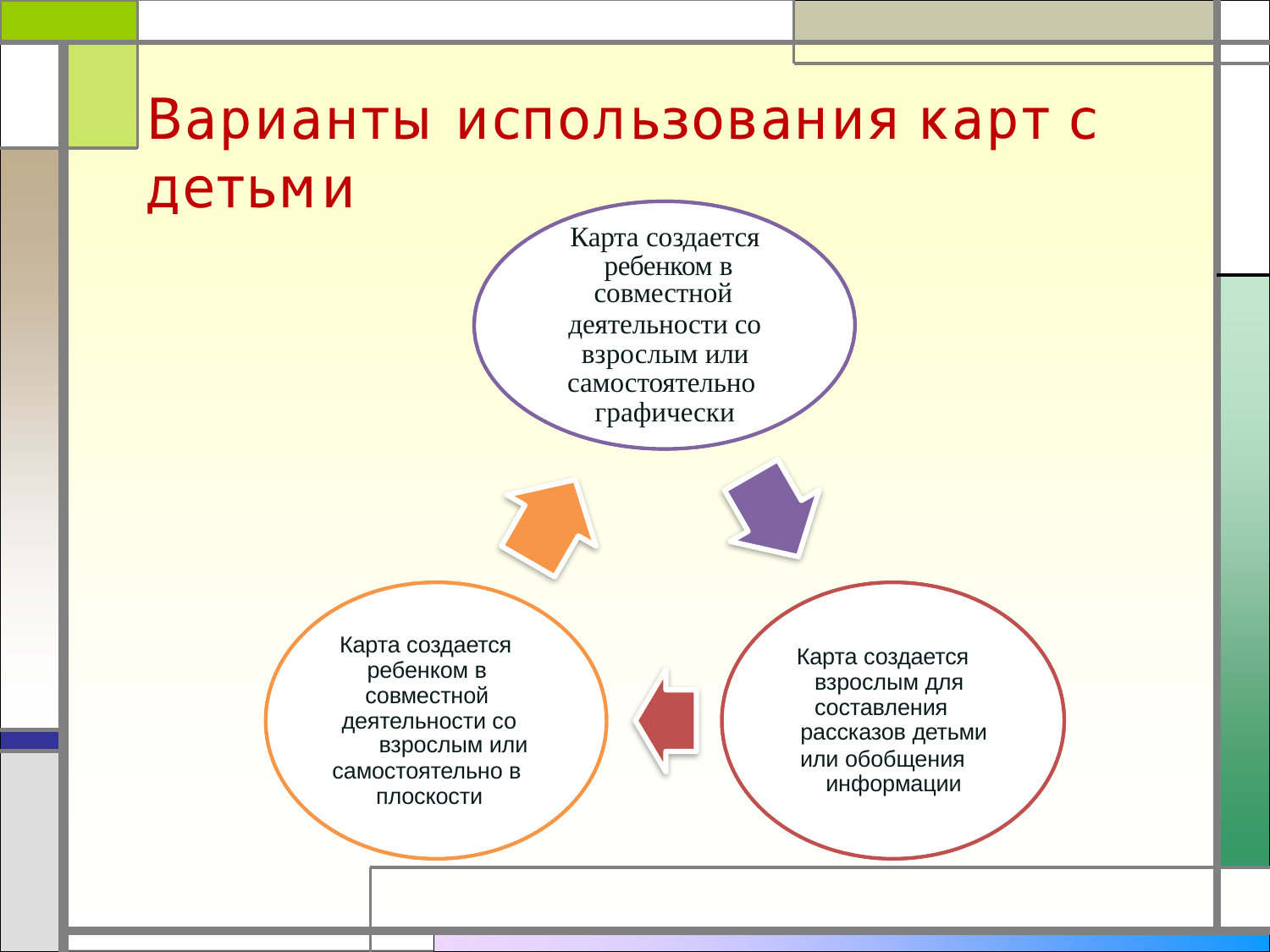

# Варианты использования карт с детьми

Карта создается  ребенком в
совместной
деятельности со  взрослым или  самостоятельно  графически

Карта создается  ребенком в
совместной  деятельности со
взрослым или
самостоятельно в  плоскости
Карта создается  взрослым для  составления
рассказов детьми
или обобщения  информации